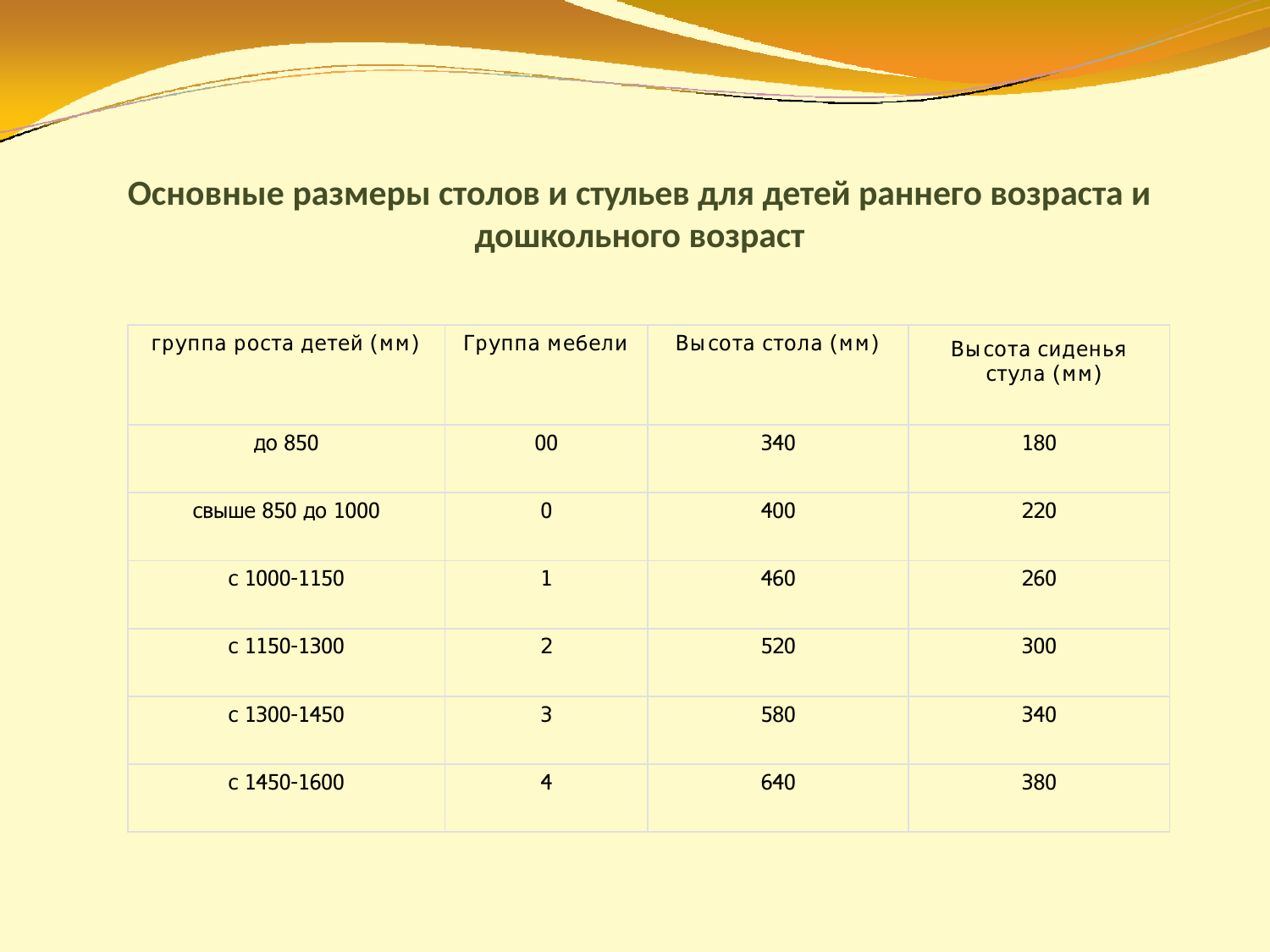

# Основные размеры столов и стульев для детей раннего возраста и  дошкольного возраст
| группа роста детей (мм) | Группа мебели | Высота стола (мм) | Высота сиденья стула (мм) |
| --- | --- | --- | --- |
| до 850 | 00 | 340 | 180 |
| свыше 850 до 1000 | 0 | 400 | 220 |
| с 1000-1150 | 1 | 460 | 260 |
| с 1150-1300 | 2 | 520 | 300 |
| с 1300-1450 | 3 | 580 | 340 |
| с 1450-1600 | 4 | 640 | 380 |